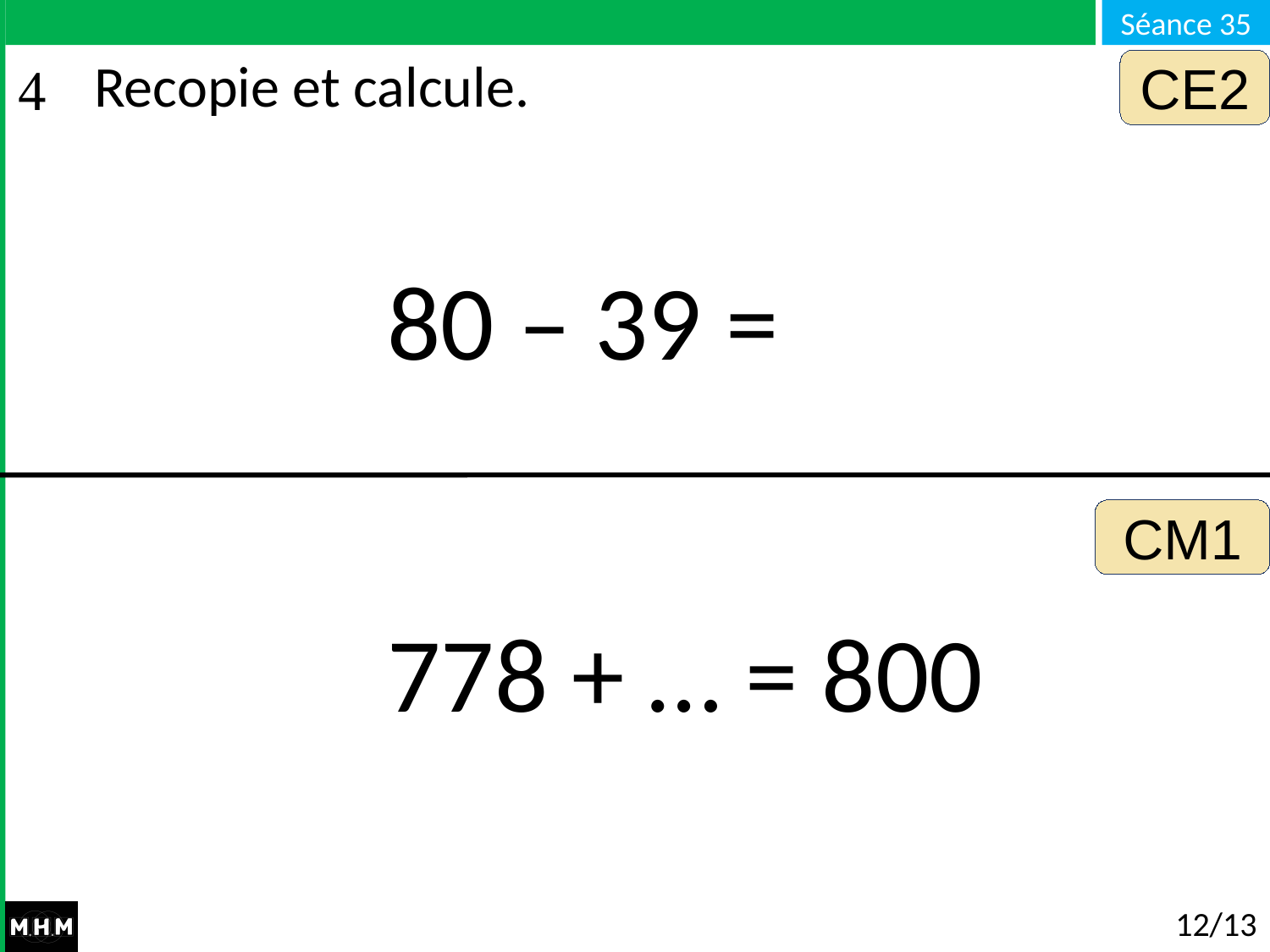

CE2
# Recopie et calcule.
80 – 39 =

CM1
778 + … = 800
12/13